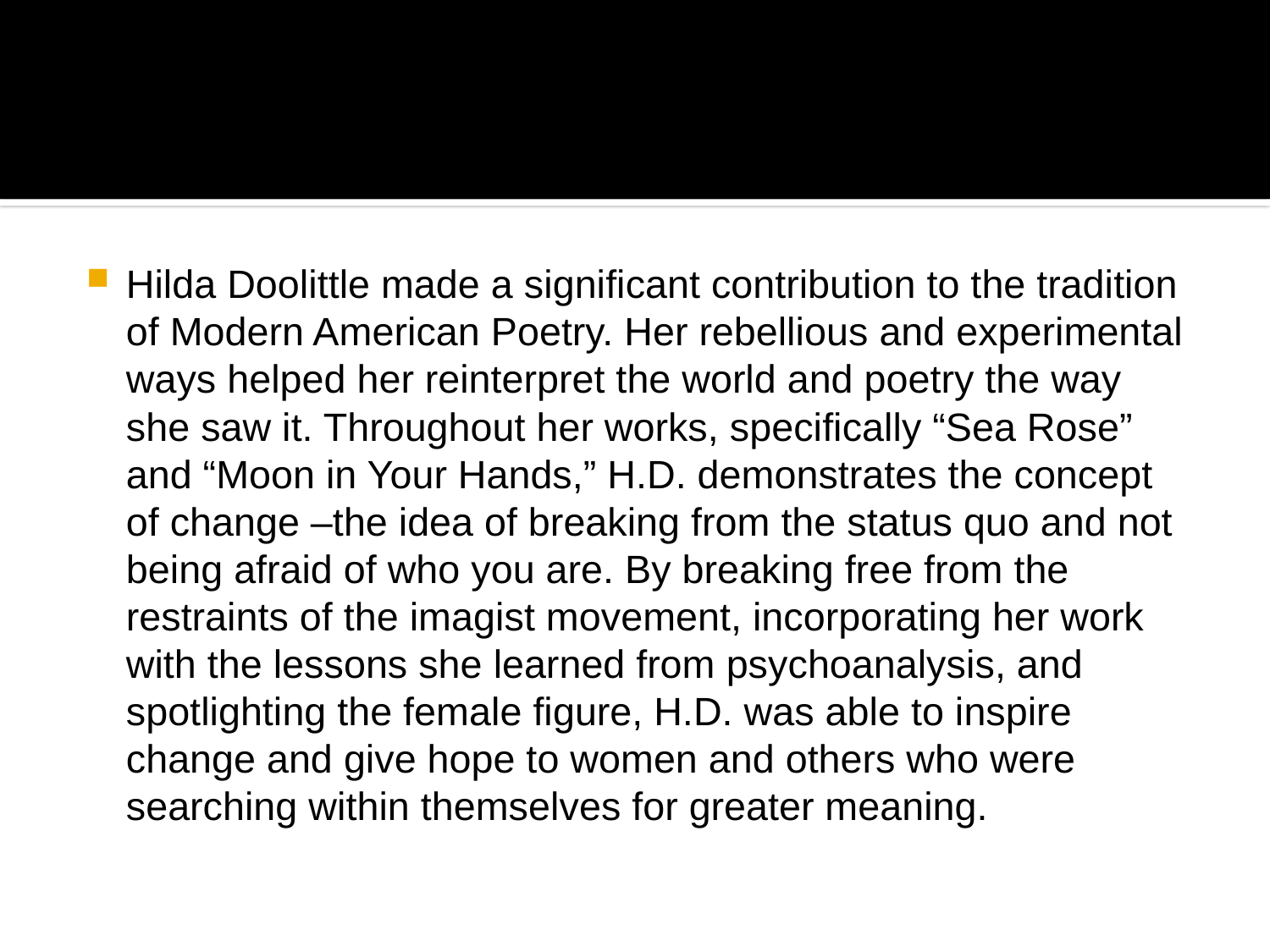

#
Hilda Doolittle made a significant contribution to the tradition of Modern American Poetry. Her rebellious and experimental ways helped her reinterpret the world and poetry the way she saw it. Throughout her works, specifically “Sea Rose” and “Moon in Your Hands,” H.D. demonstrates the concept of change –the idea of breaking from the status quo and not being afraid of who you are. By breaking free from the restraints of the imagist movement, incorporating her work with the lessons she learned from psychoanalysis, and spotlighting the female figure, H.D. was able to inspire change and give hope to women and others who were searching within themselves for greater meaning.